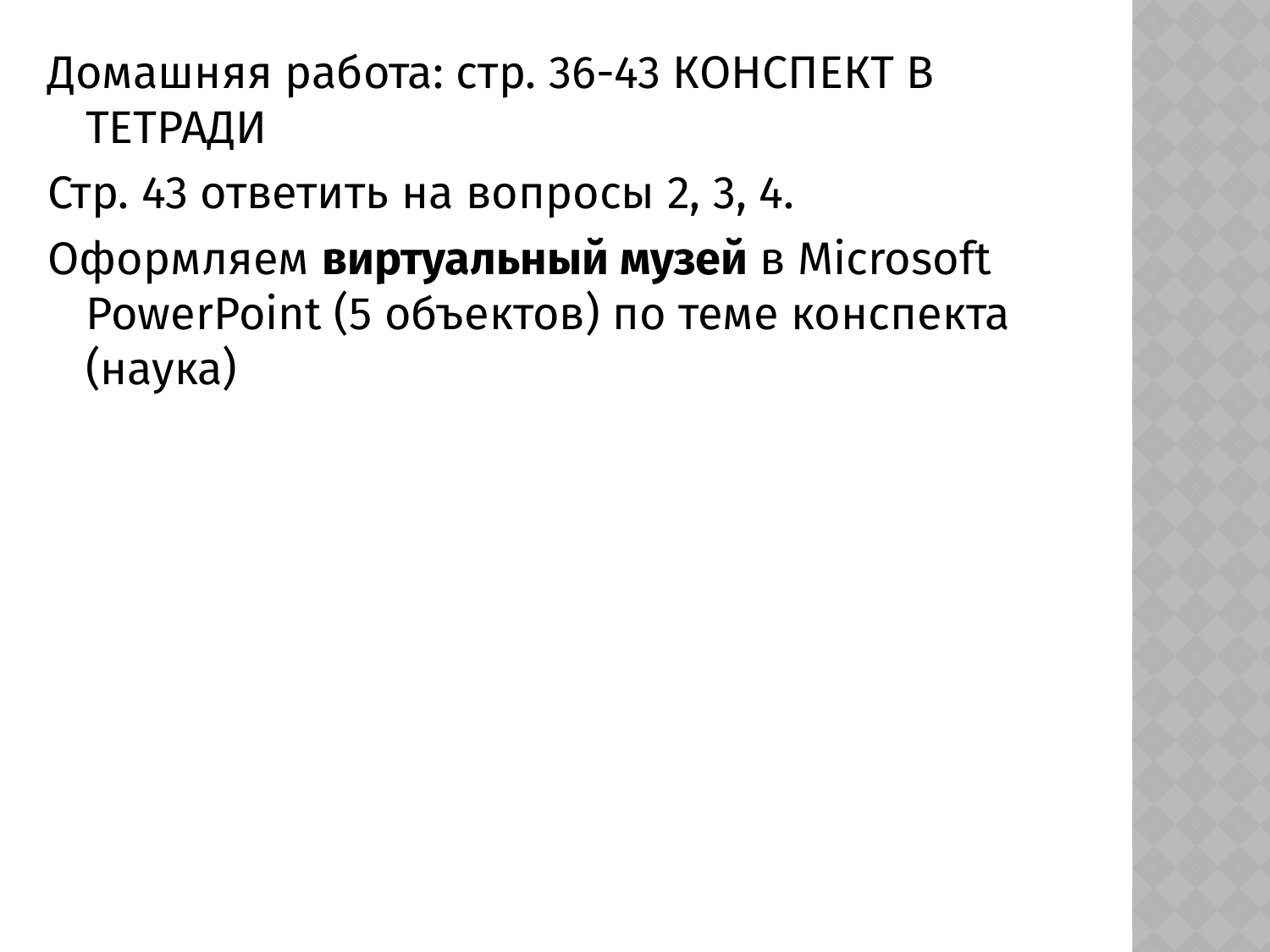

Домашняя работа: стр. 36-43 КОНСПЕКТ В ТЕТРАДИ
Стр. 43 ответить на вопросы 2, 3, 4.
Оформляем виртуальный музей в Microsoft PowerPoint (5 объектов) по теме конспекта (наука)